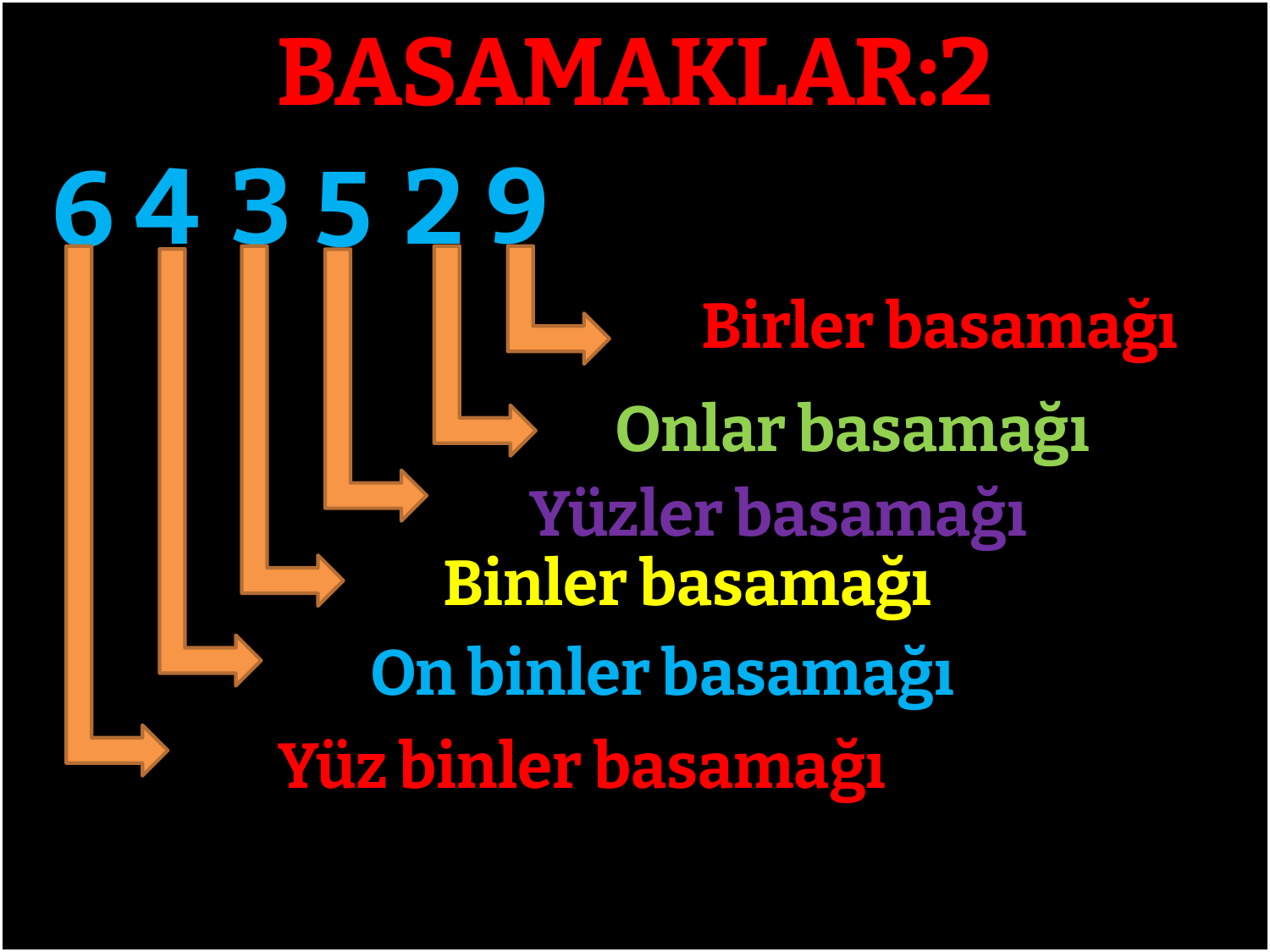

BASAMAKLAR:2
9
2
4
3
6
5

Birler basamağı
#

Onlar basamağı

Yüzler basamağı
Binler basamağı
On binler basamağı
Yüz binler basamağı